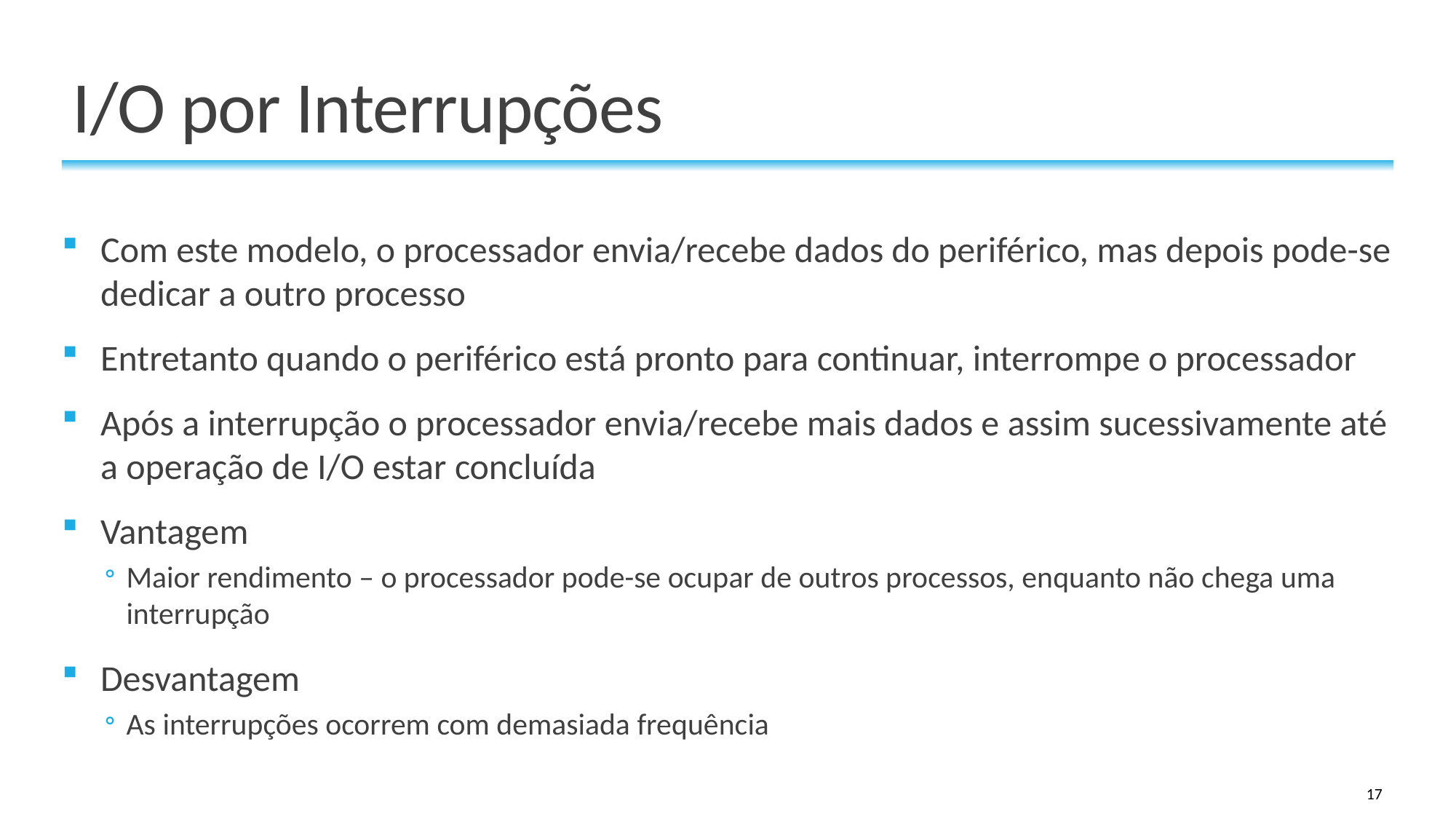

# I/O por Interrupções
Com este modelo, o processador envia/recebe dados do periférico, mas depois pode-se dedicar a outro processo
Entretanto quando o periférico está pronto para continuar, interrompe o processador
Após a interrupção o processador envia/recebe mais dados e assim sucessivamente até a operação de I/O estar concluída
Vantagem
Maior rendimento – o processador pode-se ocupar de outros processos, enquanto não chega uma interrupção
Desvantagem
As interrupções ocorrem com demasiada frequência
17